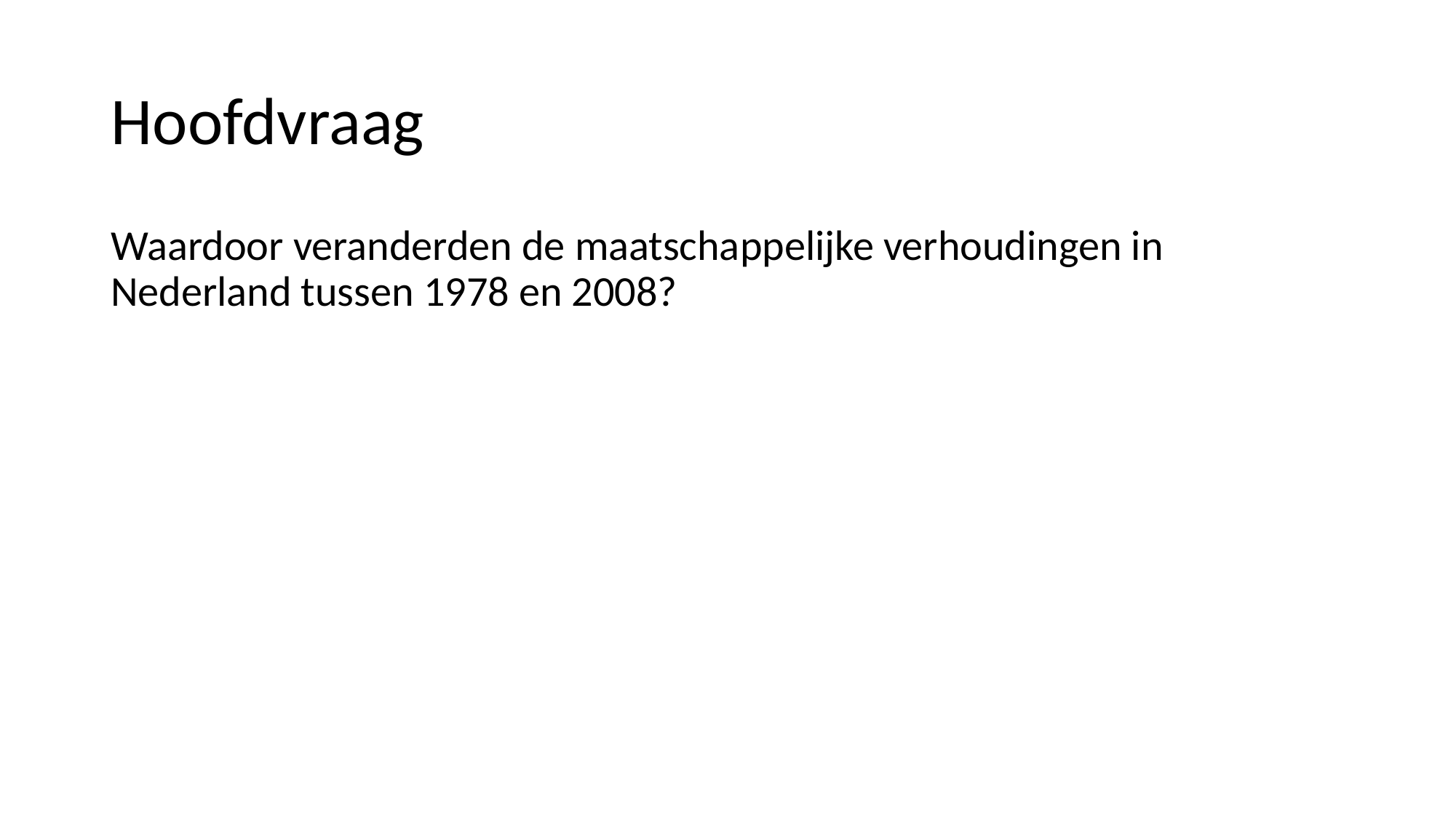

# Hoofdvraag
Waardoor veranderden de maatschappelijke verhoudingen in Nederland tussen 1978 en 2008?